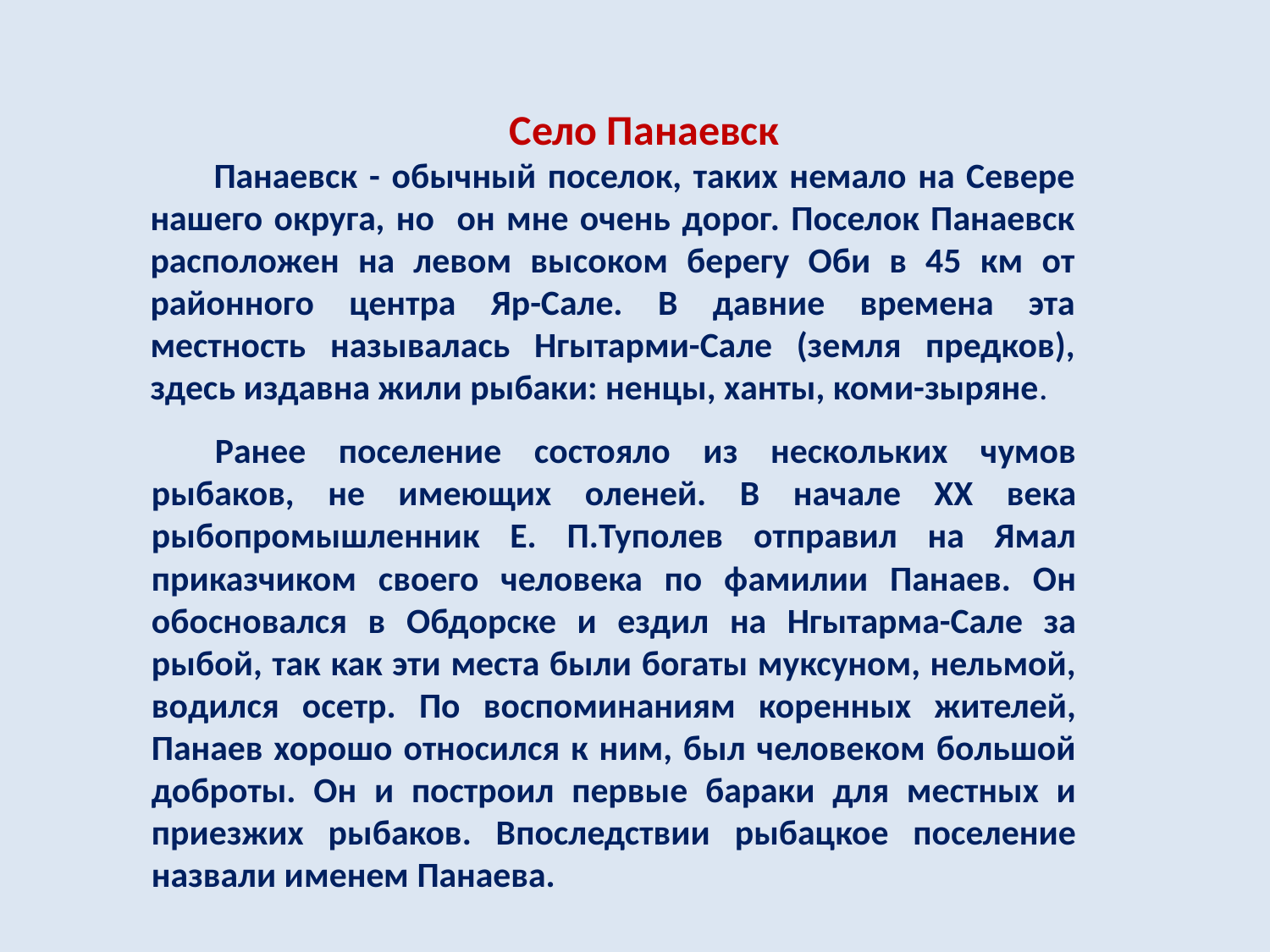

Село Панаевск
Панаевск - обычный поселок, таких немало на Севере нашего округа, но  он мне очень дорог. Поселок Панаевск расположен на левом высоком берегу Оби в 45 км от районного центра Яр-Сале. В давние времена эта местность называлась Нгытарми-Сале (земля предков), здесь издавна жили рыбаки: ненцы, ханты, коми-зыряне.
Ранее поселение состояло из нескольких чумов рыбаков, не имеющих оленей. В начале XX века рыбопромышленник Е. П.Туполев отправил на Ямал приказчиком своего человека по фамилии Панаев. Он обосновался в Обдорске и ездил на Нгытарма-Сале за рыбой, так как эти места были богаты муксуном, нельмой, водился осетр. По воспоминаниям коренных жителей, Панаев хорошо относился к ним, был человеком большой доброты. Он и построил первые бараки для местных и приезжих рыбаков. Впоследствии рыбацкое поселение назвали именем Панаева.